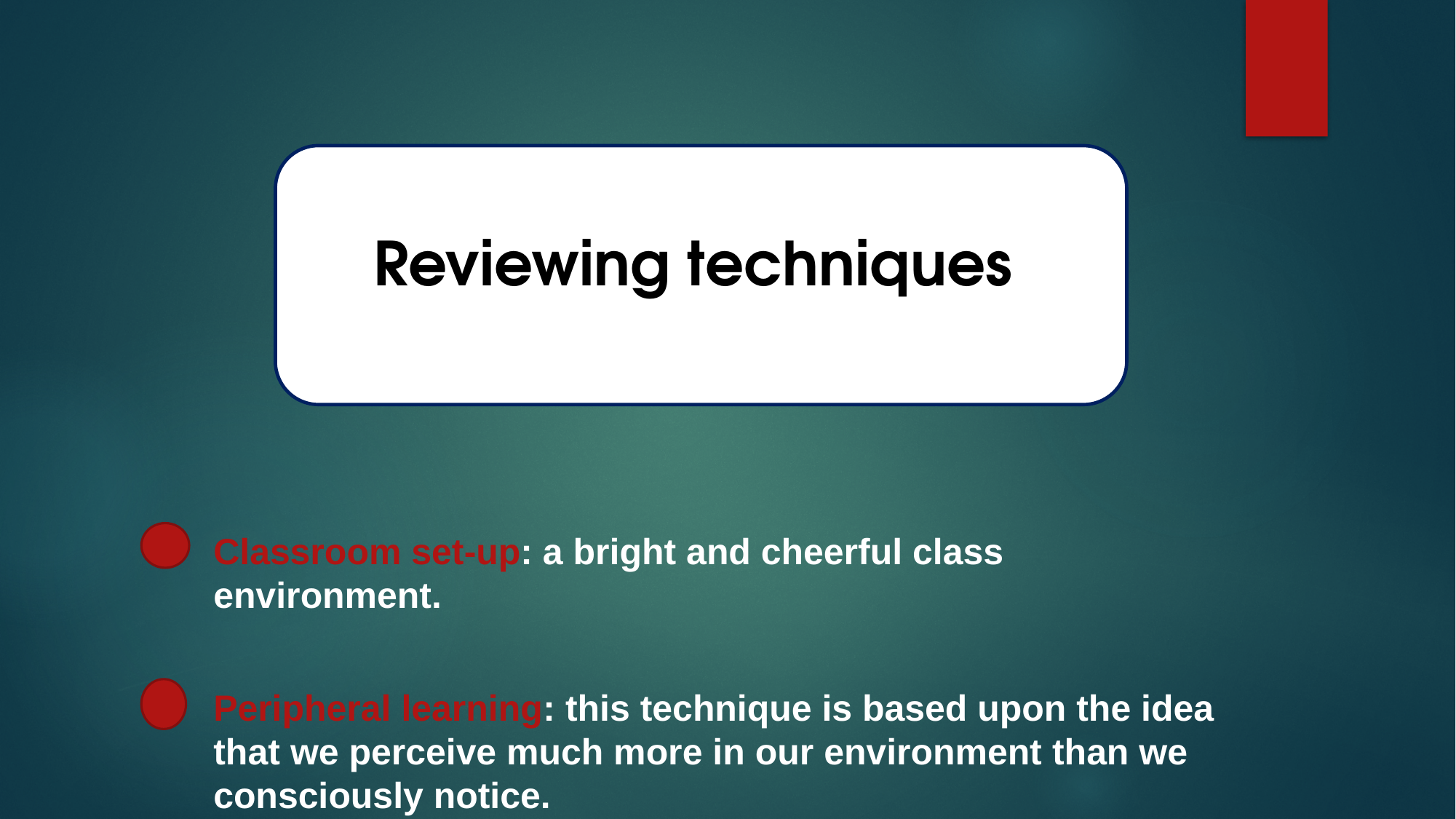

Reviewing techniques

Classroom set-up: a bright and cheerful class environment.

Peripheral learning: this technique is based upon the idea that we perceive much more in our environment than we consciously notice.